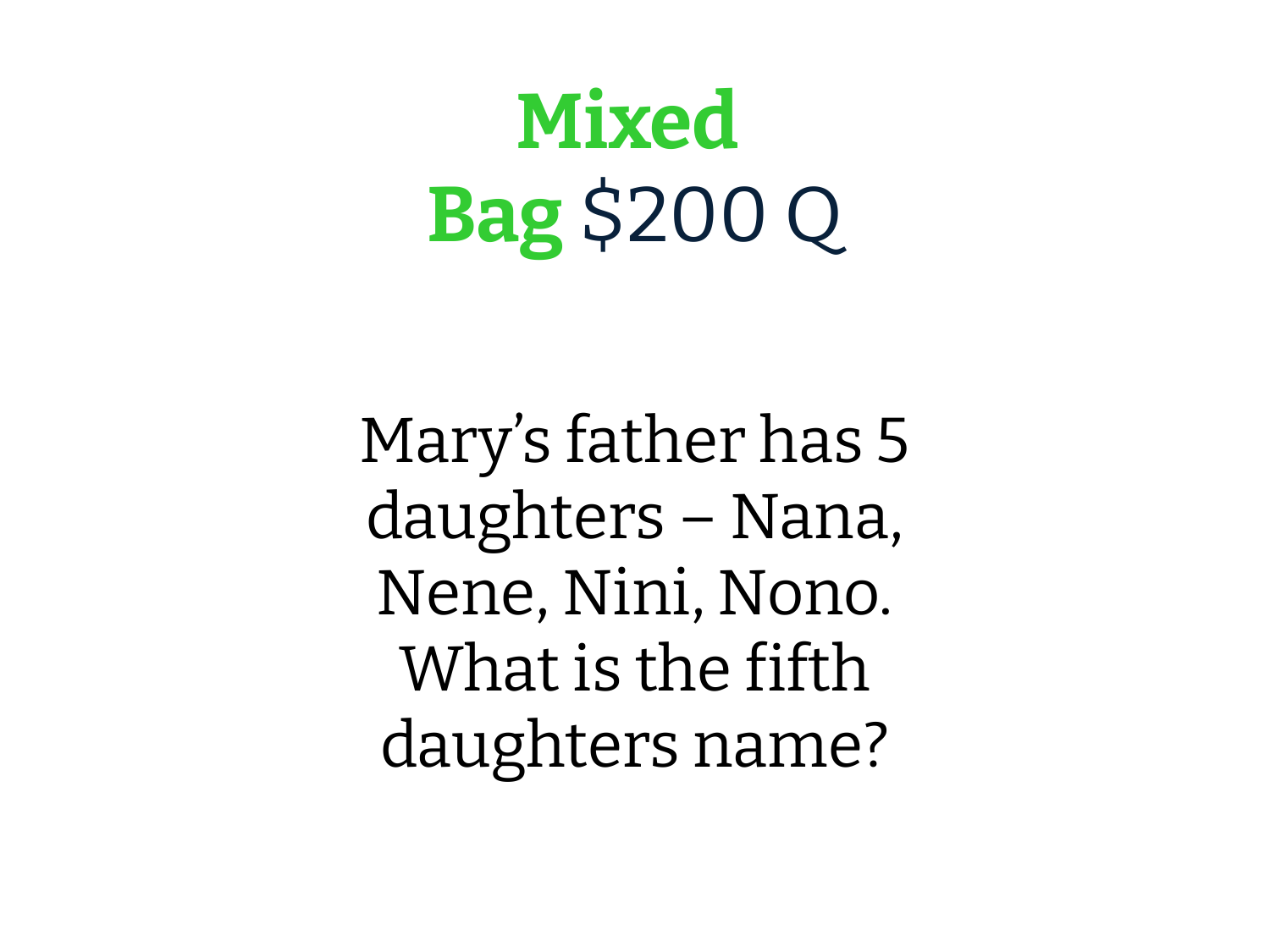

# Mixed Bag $200 Q
Mary’s father has 5 daughters – Nana, Nene, Nini, Nono. What is the fifth daughters name?